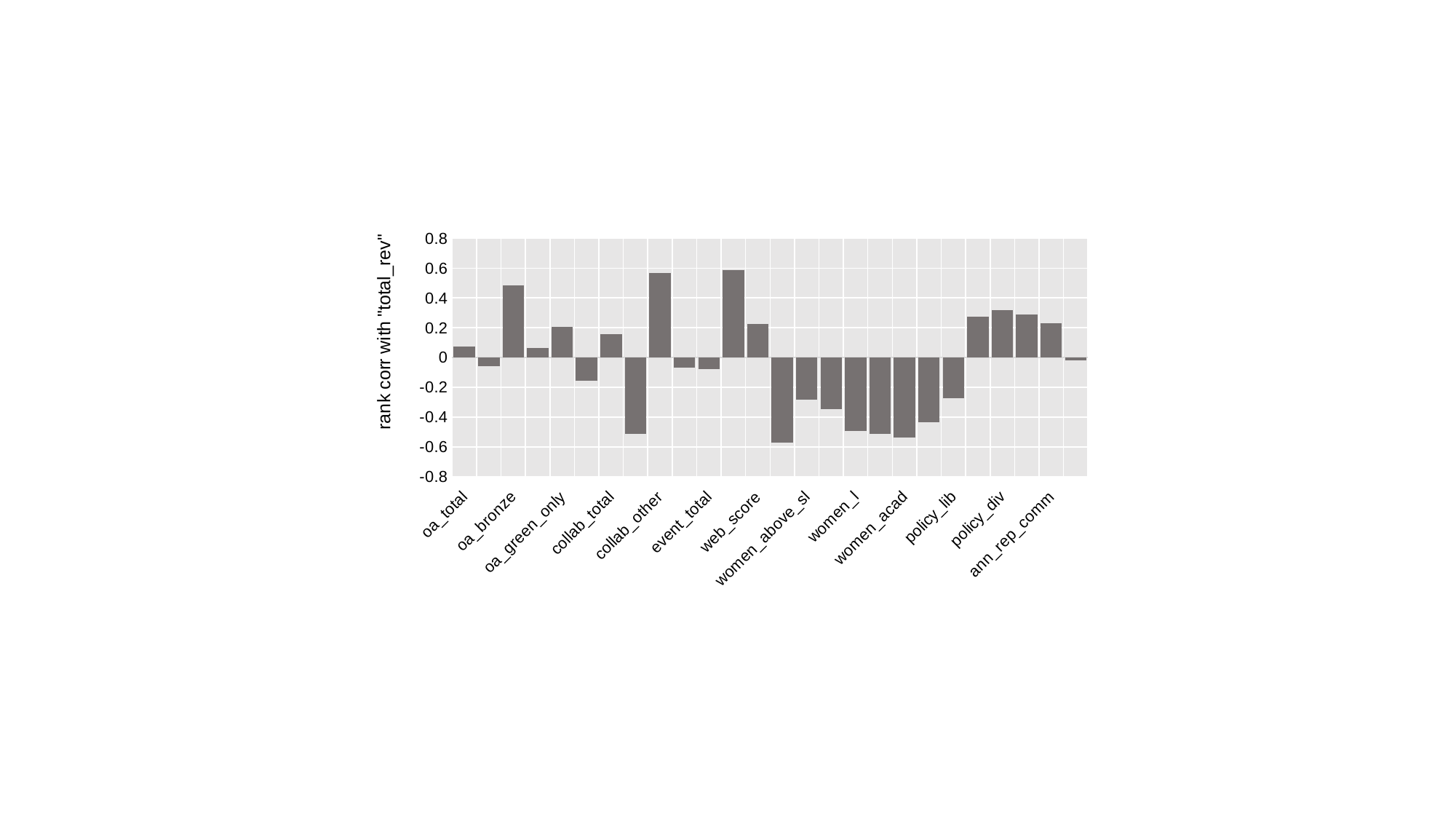

### Chart

| Category |  |
|---|---|
| oa_total | 0.0759109311740891 |
| oa_gold | -0.0577964472626416 |
| oa_bronze | 0.484360767741134 |
| oa_green | 0.0639676113360324 |
| oa_green_only | 0.20355281163778 |
| output_div | -0.155109693104134 |
| collab_total | 0.155060728744939 |
| collab_aus | -0.511943319838057 |
| collab_other | 0.566555322266903 |
| collab_ind | -0.0695206498649794 |
| event_total | -0.0779352226720648 |
| walk_score | 0.586763977797359 |
| web_score | 0.223786473700582 |
| indigenous | -0.57275902872176 |
| women_above_sl | -0.281578947368421 |
| women_sl | -0.346897461034246 |
| women_l | -0.494310099573257 |
| women_below_l | -0.51461087162891 |
| women_acad | -0.537932669511617 |
| women_non_acad | -0.432979538242696 |
| policy_lib | -0.274217246263943 |
| policy_oa | 0.276047839794381 |
| policy_div | 0.320316863213504 |
| ann_rep_diversity | 0.291061879297173 |
| ann_rep_comm | 0.232085561497326 |
| ann_rep_coord | -0.0172650878533231 |